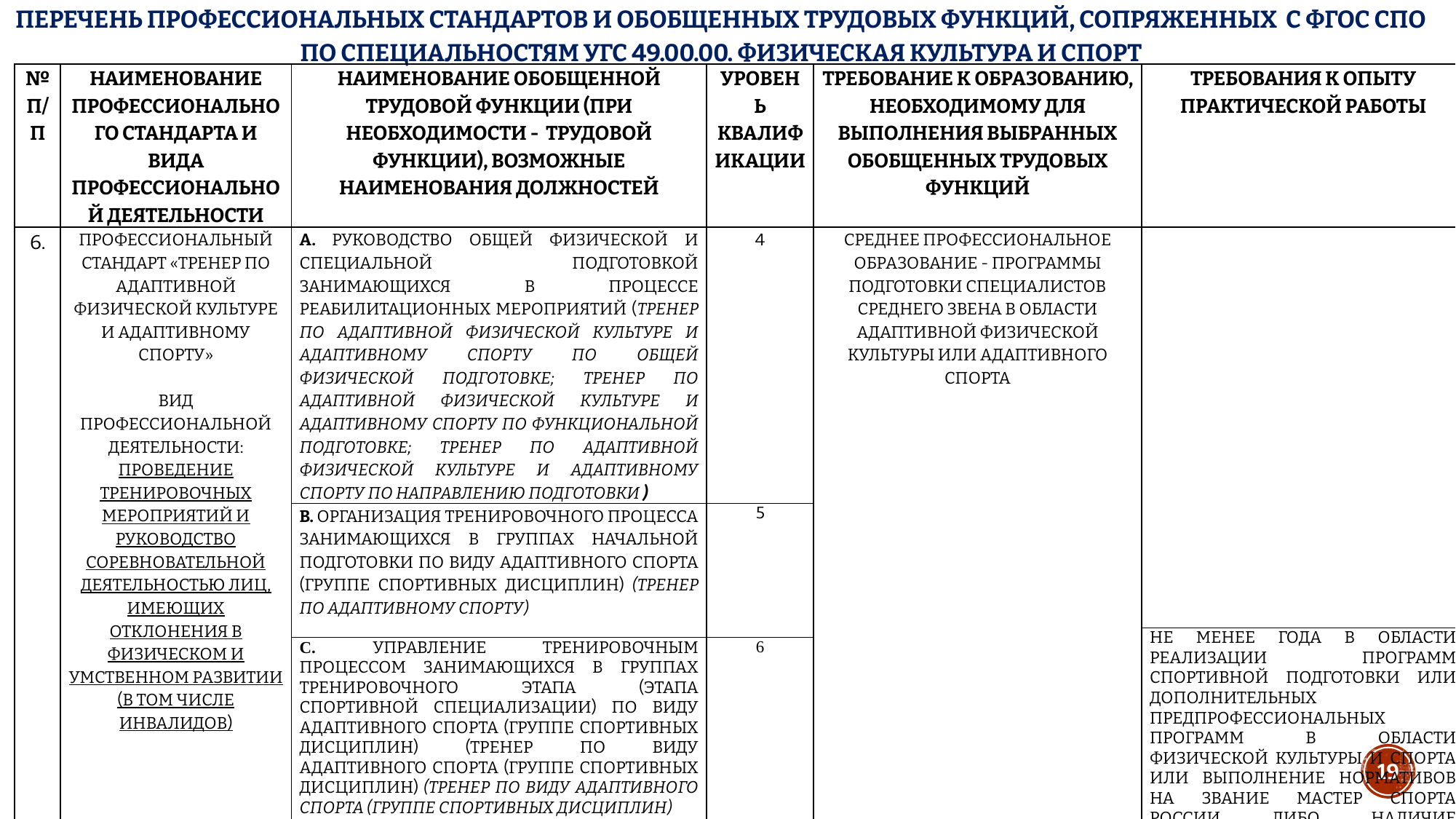

# Перечень профессиональных стандартов и обобщенных трудовых функций, сопряженных  с ФГОС СПО по специальностям УГС 49.00.00. Физическая культура и спорт
| № п/п | Наименование профессионального стандарта и вида профессиональной деятельности | Наименование обобщенной трудовой функции (при необходимости - трудовой функции), возможные наименования должностей | Уровень квалификации | Требование к образованию, необходимому для выполнения выбранных обобщенных трудовых функций | Требования к опыту практической работы |
| --- | --- | --- | --- | --- | --- |
| 6. | Профессиональный стандарт «Тренер по адаптивной физической культуре и адаптивному спорту» Вид профессиональной деятельности: Проведение тренировочных мероприятий и руководство соревновательной деятельностью лиц, имеющих отклонения в физическом и умственном развитии (в том числе инвалидов) | А. Руководство общей физической и специальной подготовкой занимающихся в процессе реабилитационных мероприятий (тренер по адаптивной физической культуре и адаптивному спорту по общей физической подготовке; тренер по адаптивной физической культуре и адаптивному спорту по функциональной подготовке; тренер по адаптивной физической культуре и адаптивному спорту по направлению подготовки ) | 4 | Среднее профессиональное образование - программы подготовки специалистов среднего звена в области адаптивной физической культуры или адаптивного спорта |  |
|  |  | В. Организация тренировочного процесса занимающихся в группах начальной подготовки по виду адаптивного спорта (группе спортивных дисциплин) (тренер по адаптивному спорту) | 5 |  |  |
|  |  |  |  |  | Не менее года в области реализации программ спортивной подготовки или дополнительных предпрофессиональных программ в области физической культуры и спорта или выполнение нормативов на звание мастер спорта России либо наличие квалификационной категории |
|  |  | С. Управление тренировочным процессом занимающихся в группах тренировочного этапа (этапа спортивной специализации) по виду адаптивного спорта (группе спортивных дисциплин) (тренер по виду адаптивного спорта (группе спортивных дисциплин) (тренер по виду адаптивного спорта (группе спортивных дисциплин) | 6 |  |  |
19